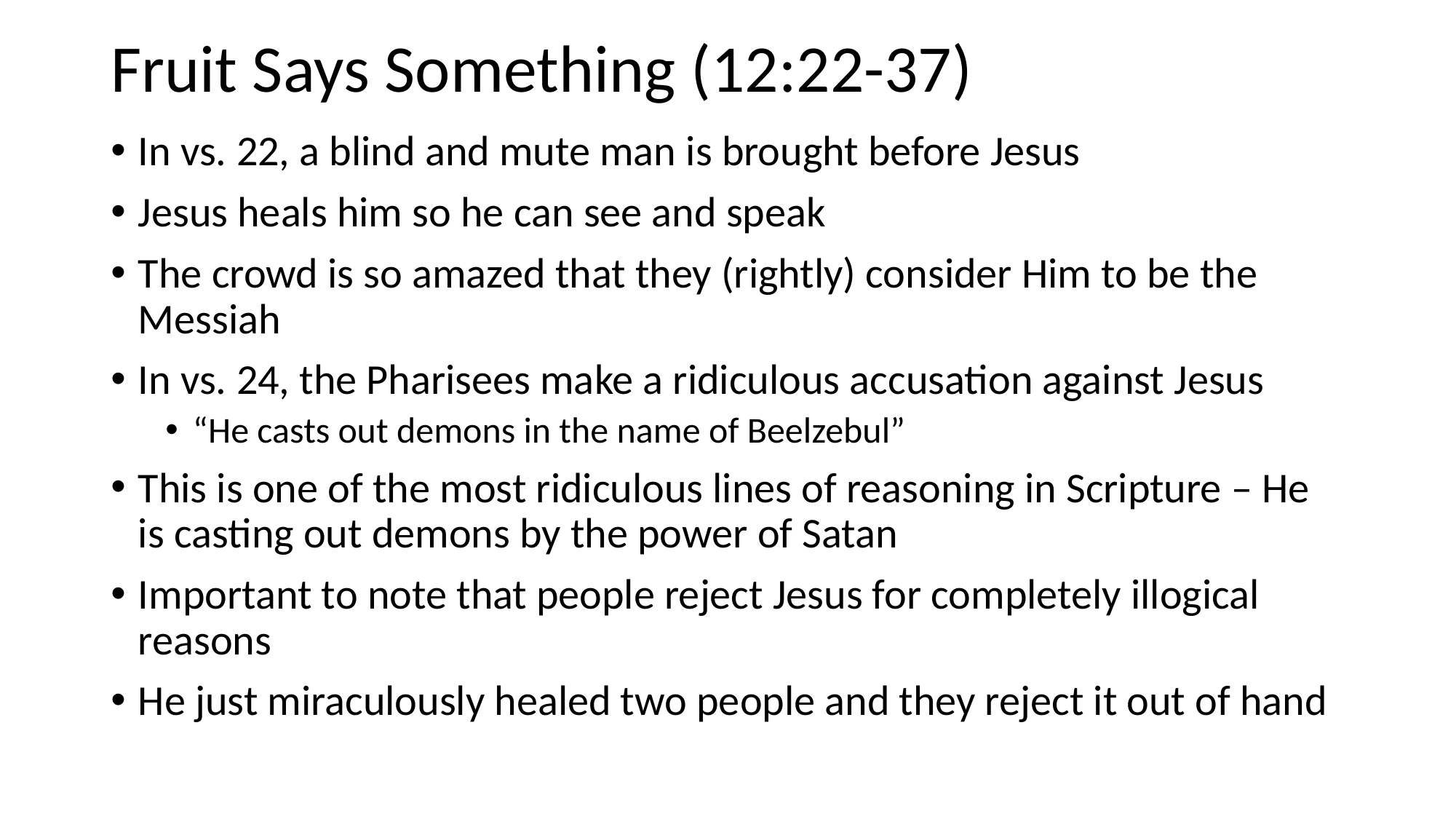

# Fruit Says Something (12:22-37)
In vs. 22, a blind and mute man is brought before Jesus
Jesus heals him so he can see and speak
The crowd is so amazed that they (rightly) consider Him to be the Messiah
In vs. 24, the Pharisees make a ridiculous accusation against Jesus
“He casts out demons in the name of Beelzebul”
This is one of the most ridiculous lines of reasoning in Scripture – He is casting out demons by the power of Satan
Important to note that people reject Jesus for completely illogical reasons
He just miraculously healed two people and they reject it out of hand